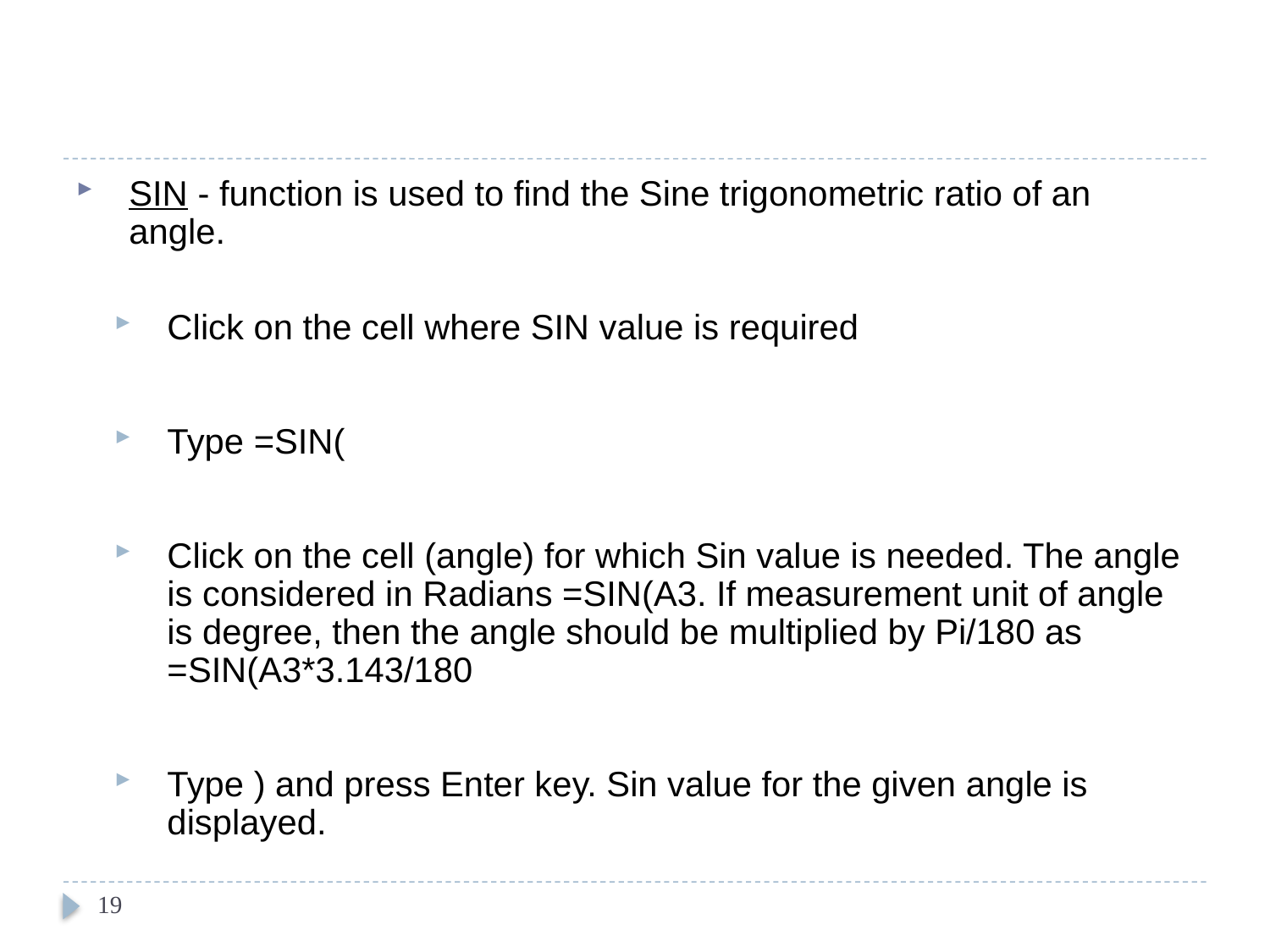

#
SIN - function is used to find the Sine trigonometric ratio of an angle.

Click on the cell where SIN value is required

Type =SIN(

Click on the cell (angle) for which Sin value is needed. The angle is considered in Radians =SIN(A3. If measurement unit of angle is degree, then the angle should be multiplied by Pi/180 as =SIN(A3*3.143/180

Type ) and press Enter key. Sin value for the given angle is displayed.

19